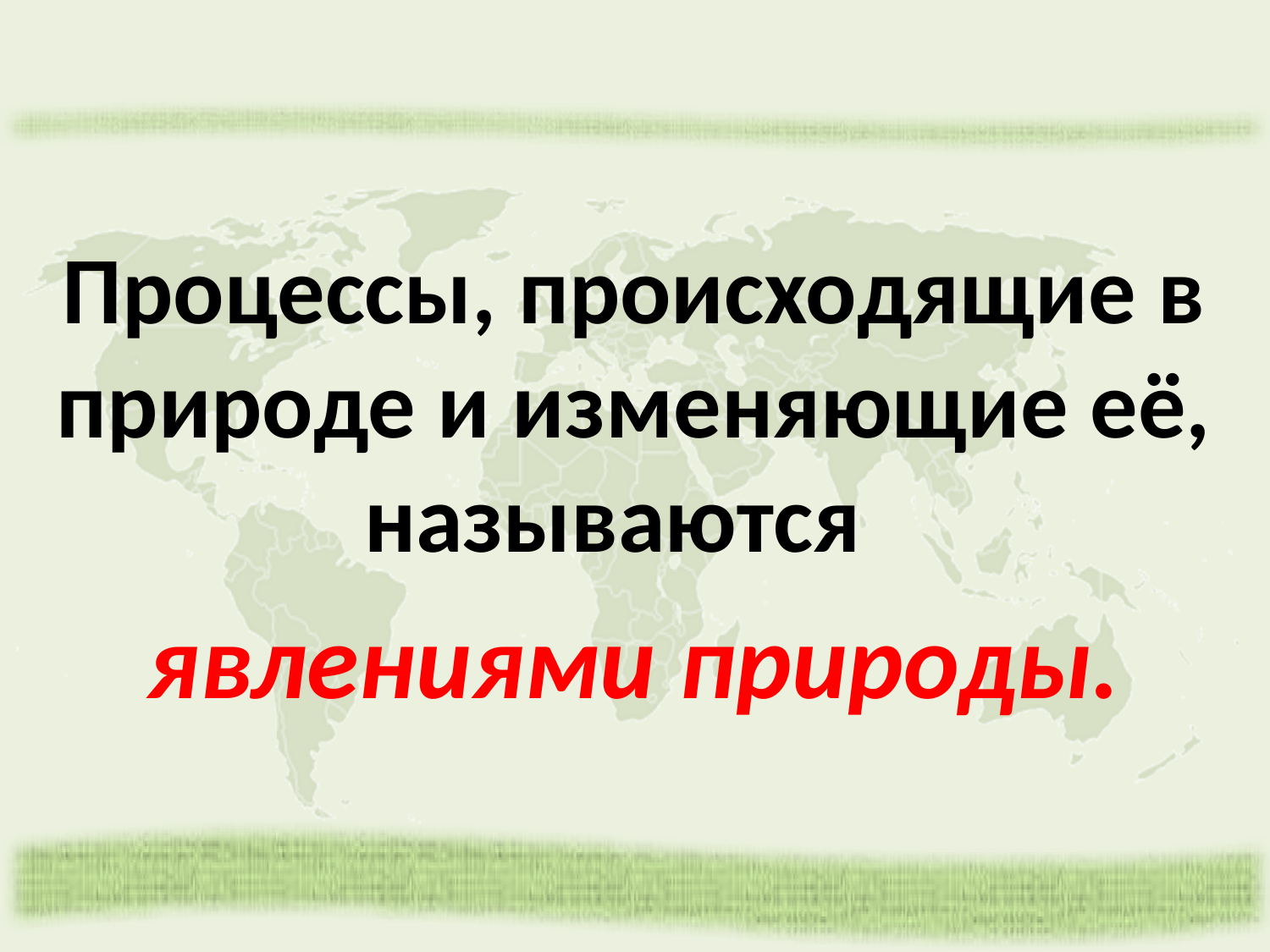

#
Процессы, происходящие в природе и изменяющие её, называются
явлениями природы.